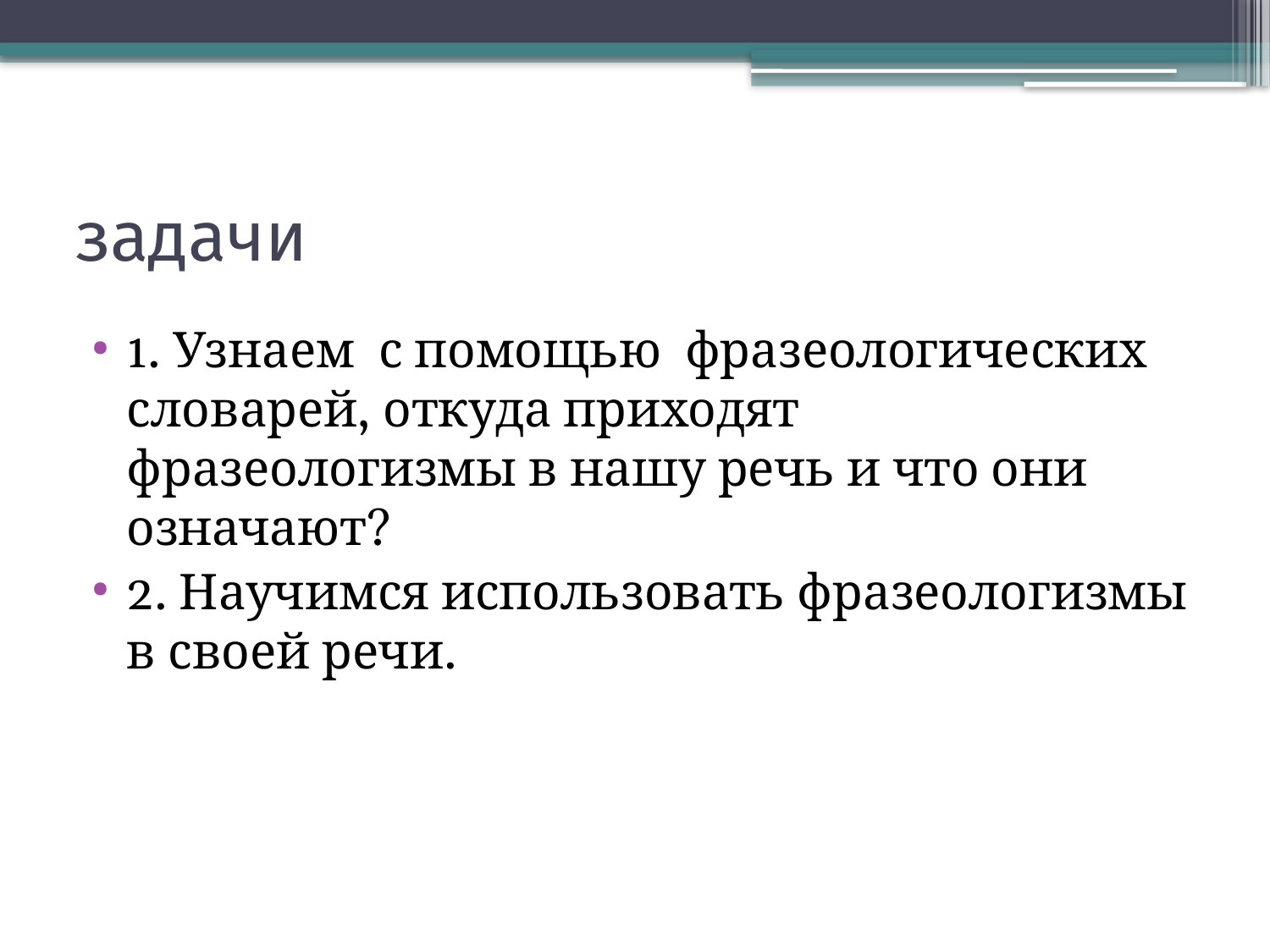

# задачи
1. Узнаем  с помощью  фразеологических словарей, откуда приходят фразеологизмы в нашу речь и что они означают?
2. Научимся использовать фразеологизмы в своей речи.